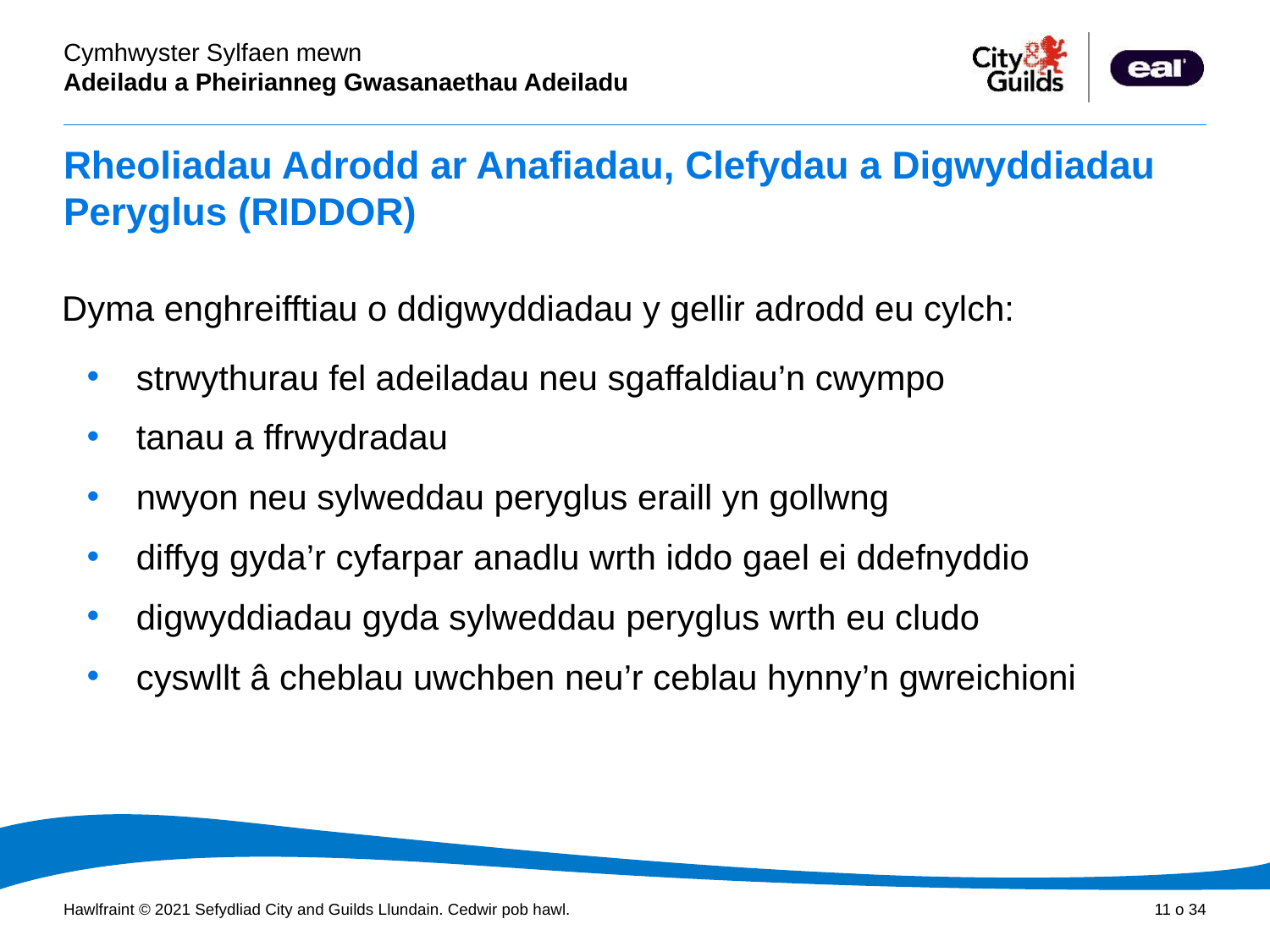

# Rheoliadau Adrodd ar Anafiadau, Clefydau a Digwyddiadau Peryglus (RIDDOR)
Dyma enghreifftiau o ddigwyddiadau y gellir adrodd eu cylch:
strwythurau fel adeiladau neu sgaffaldiau’n cwympo
tanau a ffrwydradau
nwyon neu sylweddau peryglus eraill yn gollwng
diffyg gyda’r cyfarpar anadlu wrth iddo gael ei ddefnyddio
digwyddiadau gyda sylweddau peryglus wrth eu cludo
cyswllt â cheblau uwchben neu’r ceblau hynny’n gwreichioni